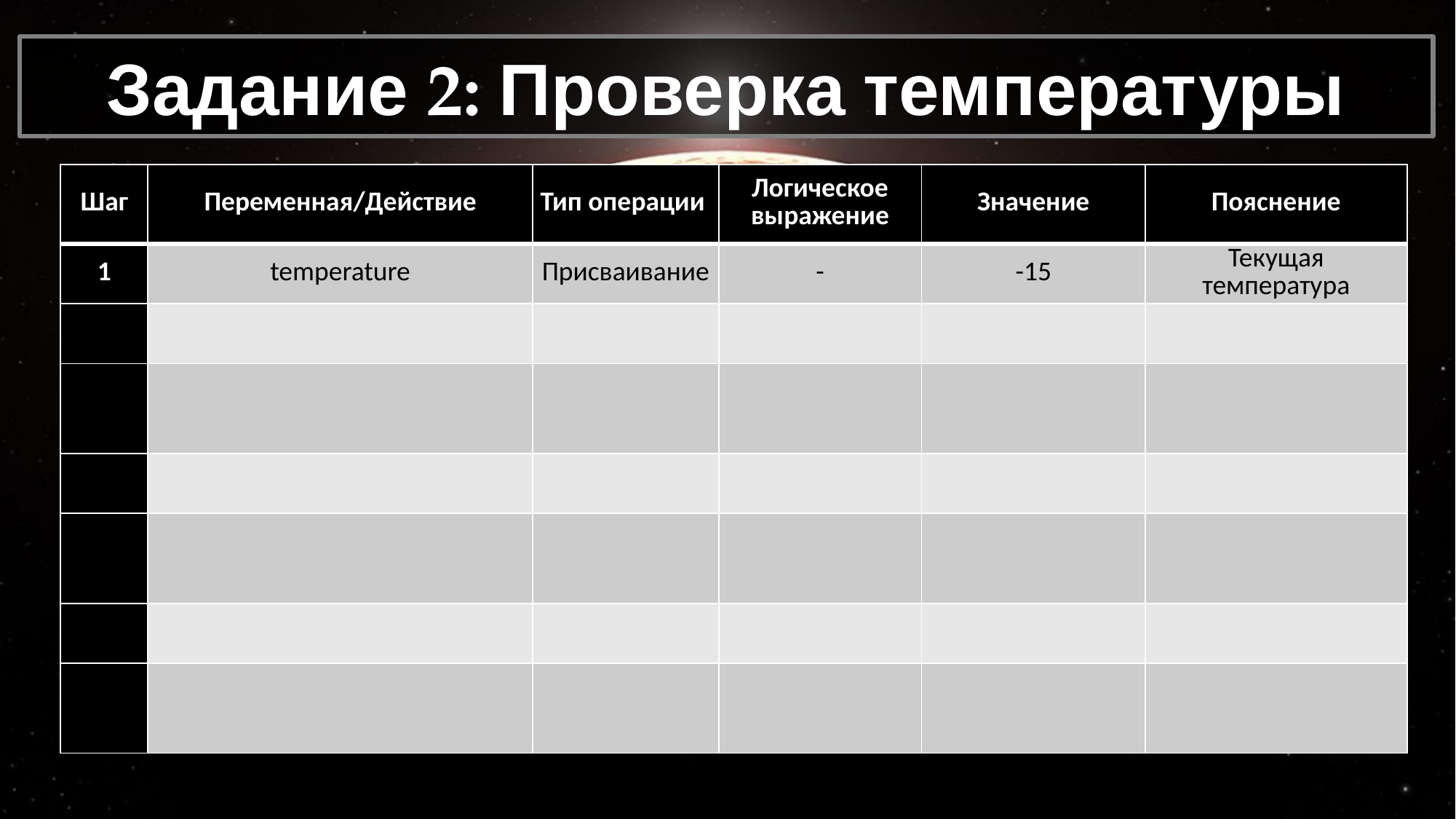

# Задание 2: Проверка температуры
| Шаг | Переменная/Действие | Тип операции | Логическое выражение | Значение | Пояснение |
| --- | --- | --- | --- | --- | --- |
| 1 | temperature | Присваивание | - | -15 | Текущая температура |
|  |  |  |  |  |  |
|  |  |  |  |  |  |
|  |  |  |  |  |  |
|  |  |  |  |  |  |
|  |  |  |  |  |  |
|  |  |  |  |  |  |